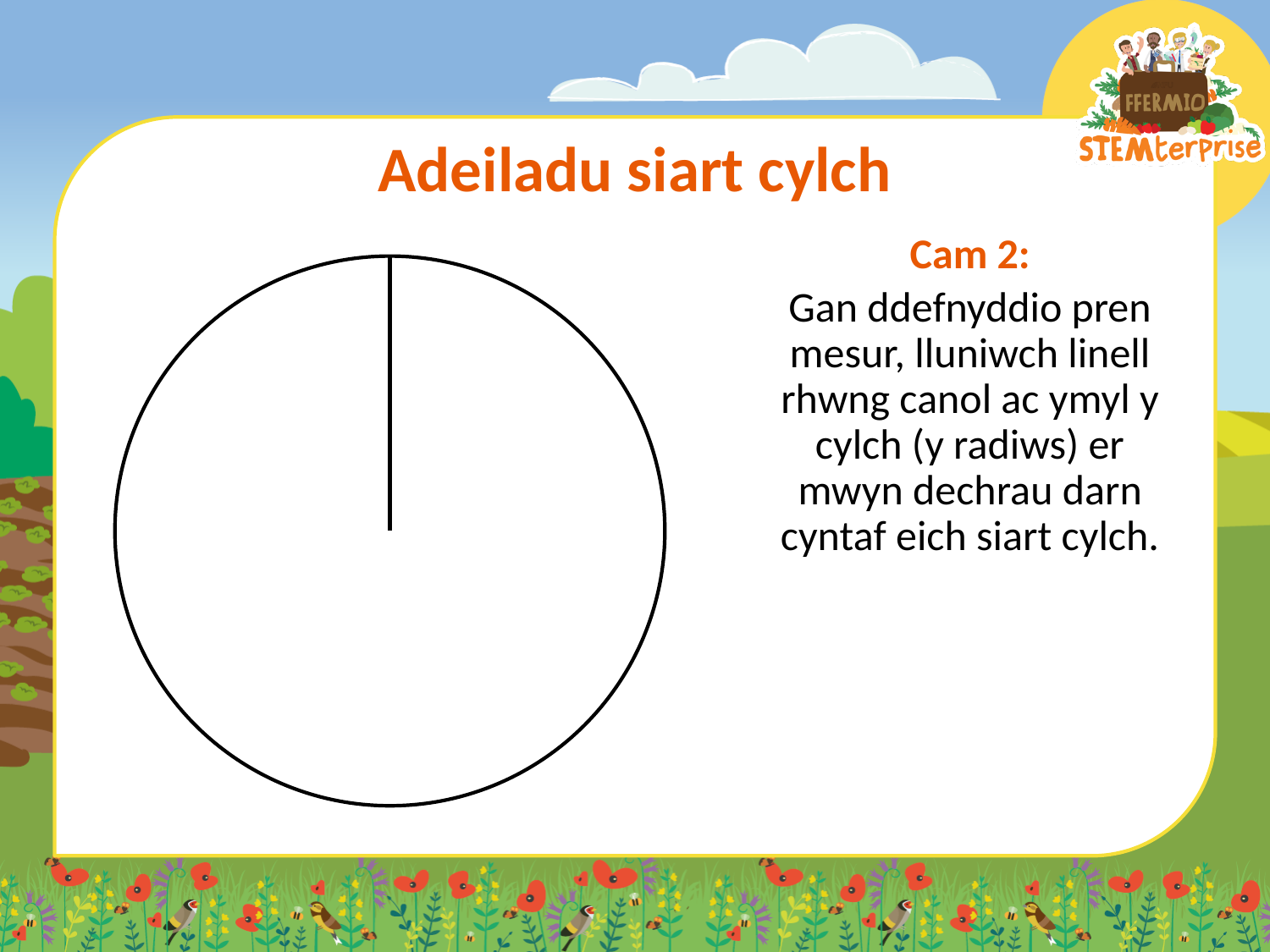

# Adeiladu siart cylch
Cam 2:
Gan ddefnyddio pren mesur, lluniwch linell rhwng canol ac ymyl y cylch (y radiws) er mwyn dechrau darn cyntaf eich siart cylch.